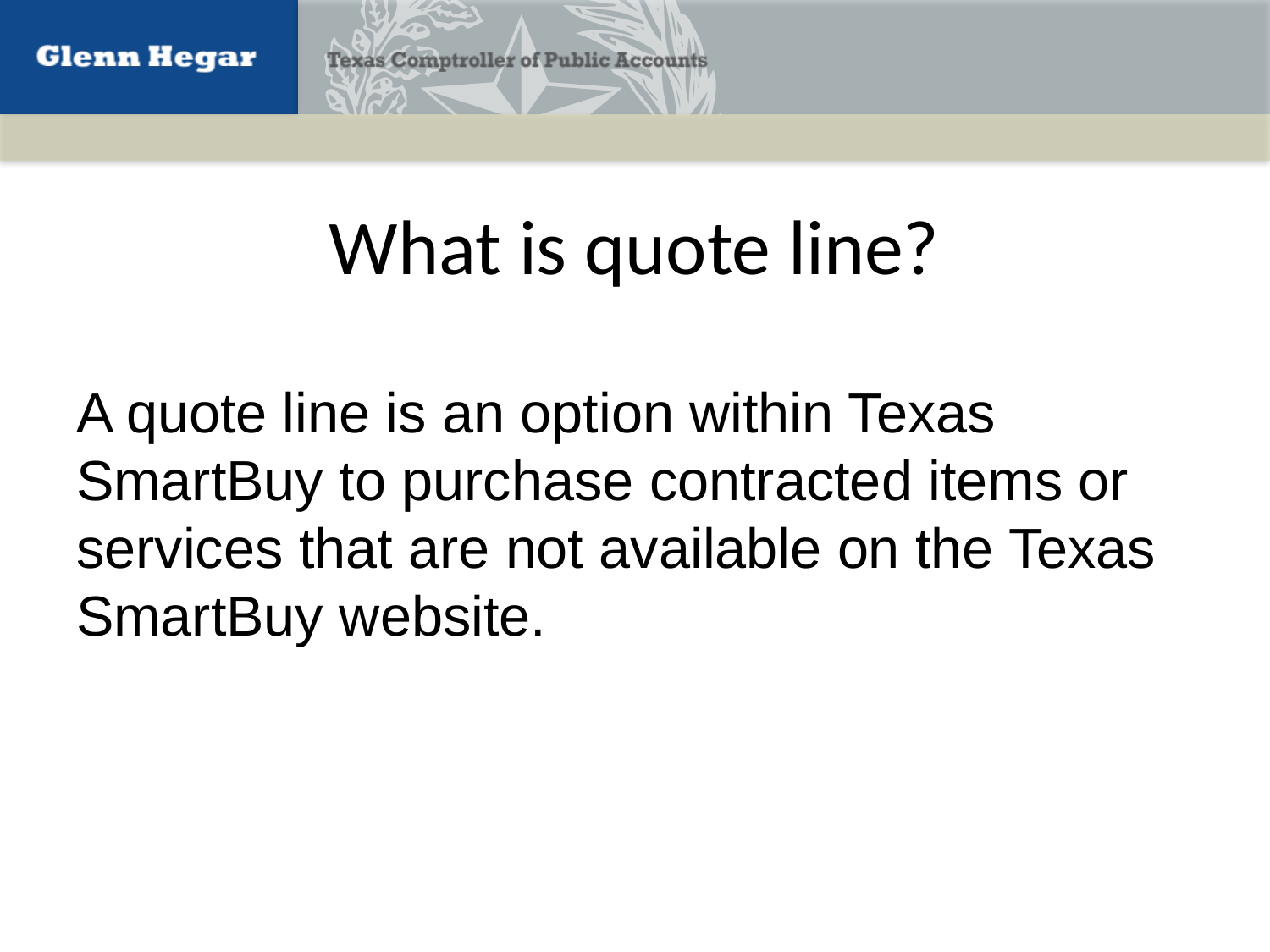

# What is quote line?
A quote line is an option within Texas SmartBuy to purchase contracted items or services that are not available on the Texas SmartBuy website.